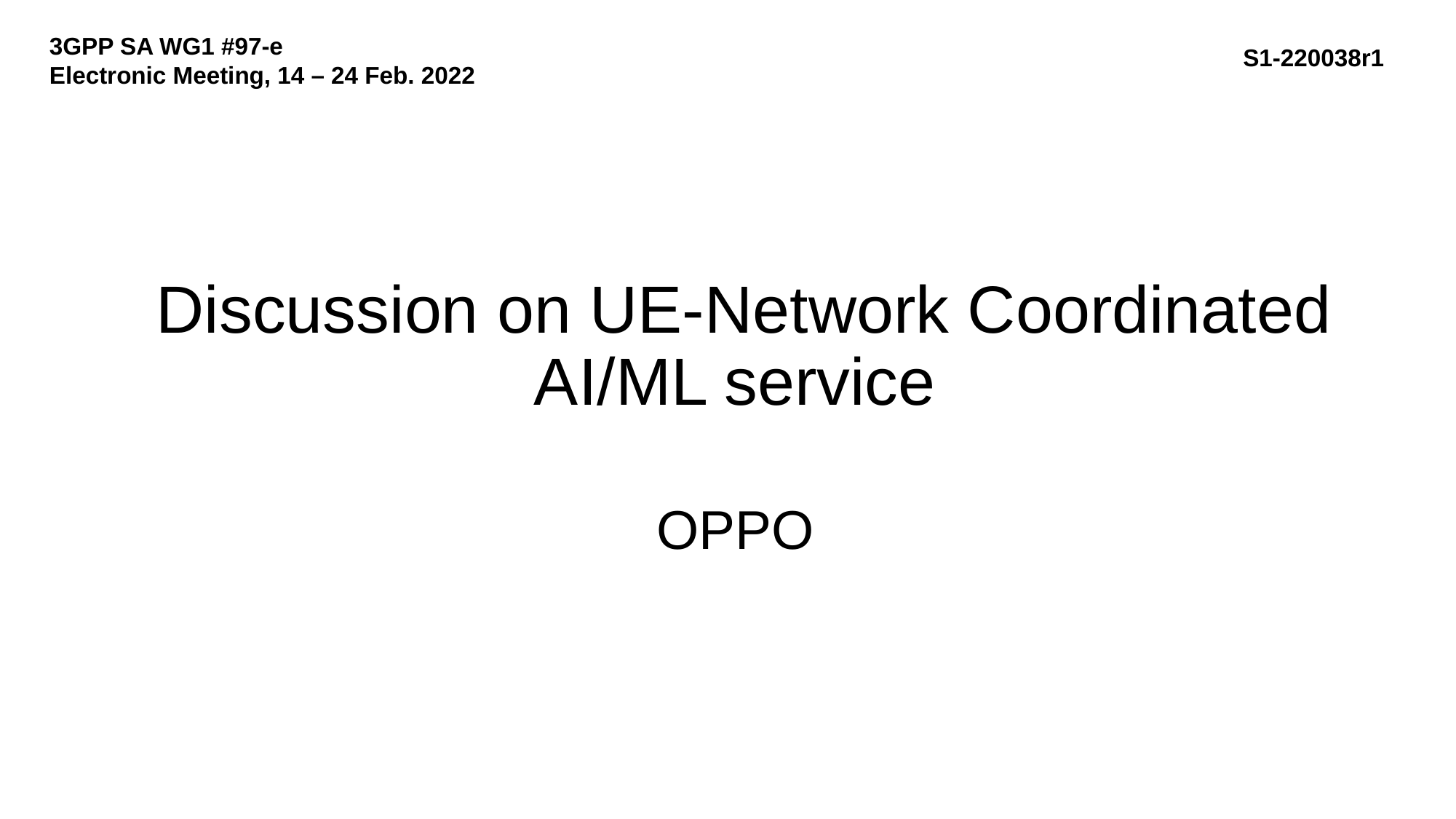

3GPP SA WG1 #97-e
Electronic Meeting, 14 – 24 Feb. 2022
S1-220038r1
# Discussion on UE-Network Coordinated AI/ML service OPPO